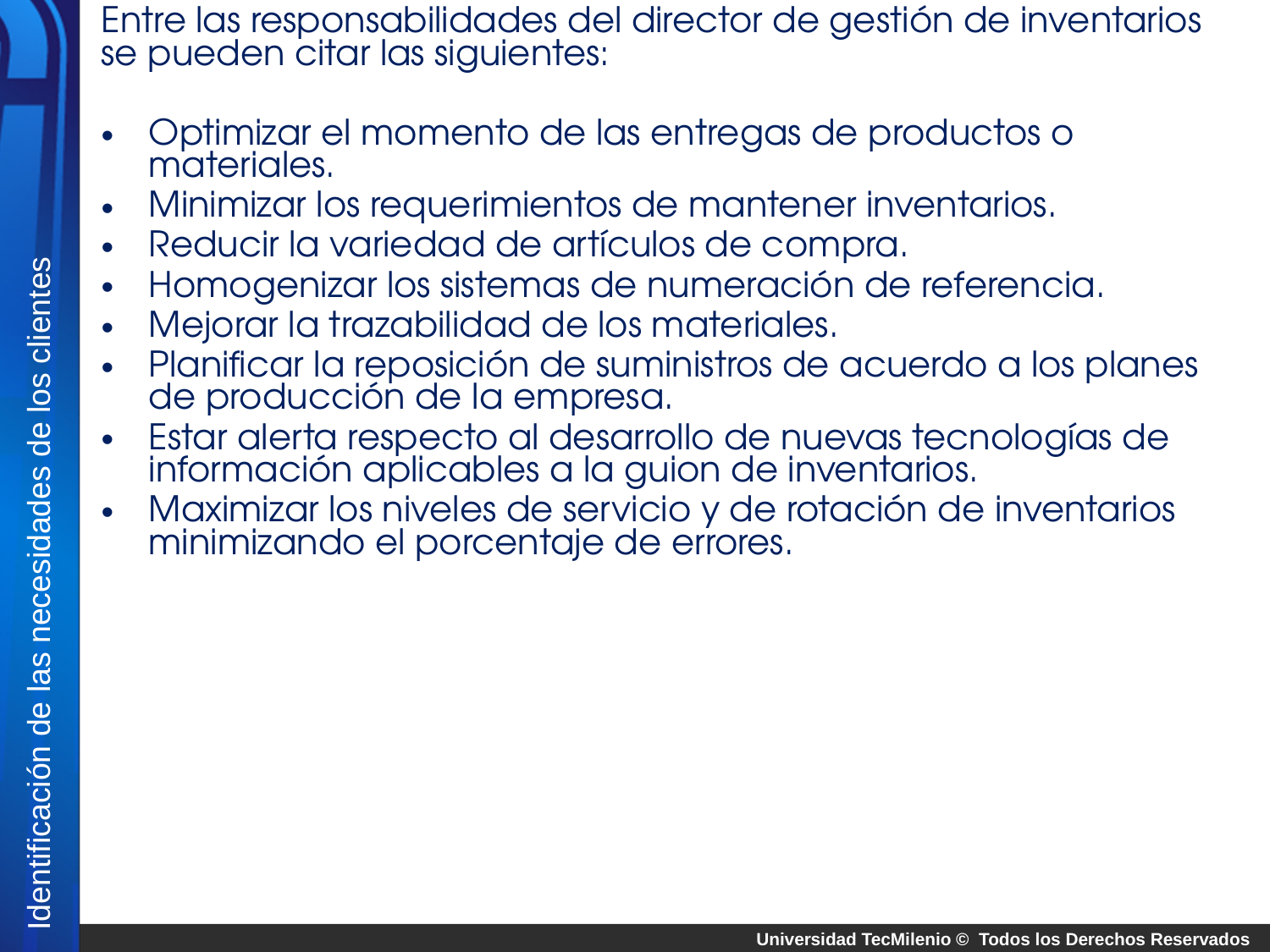

Entre las responsabilidades del director de gestión de inventarios se pueden citar las siguientes:

Optimizar el momento de las entregas de productos o materiales.
Minimizar los requerimientos de mantener inventarios.
Reducir la variedad de artículos de compra.
Homogenizar los sistemas de numeración de referencia.
Mejorar la trazabilidad de los materiales.
Planificar la reposición de suministros de acuerdo a los planes de producción de la empresa.
Estar alerta respecto al desarrollo de nuevas tecnologías de información aplicables a la guion de inventarios.
Maximizar los niveles de servicio y de rotación de inventarios minimizando el porcentaje de errores.

Identificación de las necesidades de los clientes